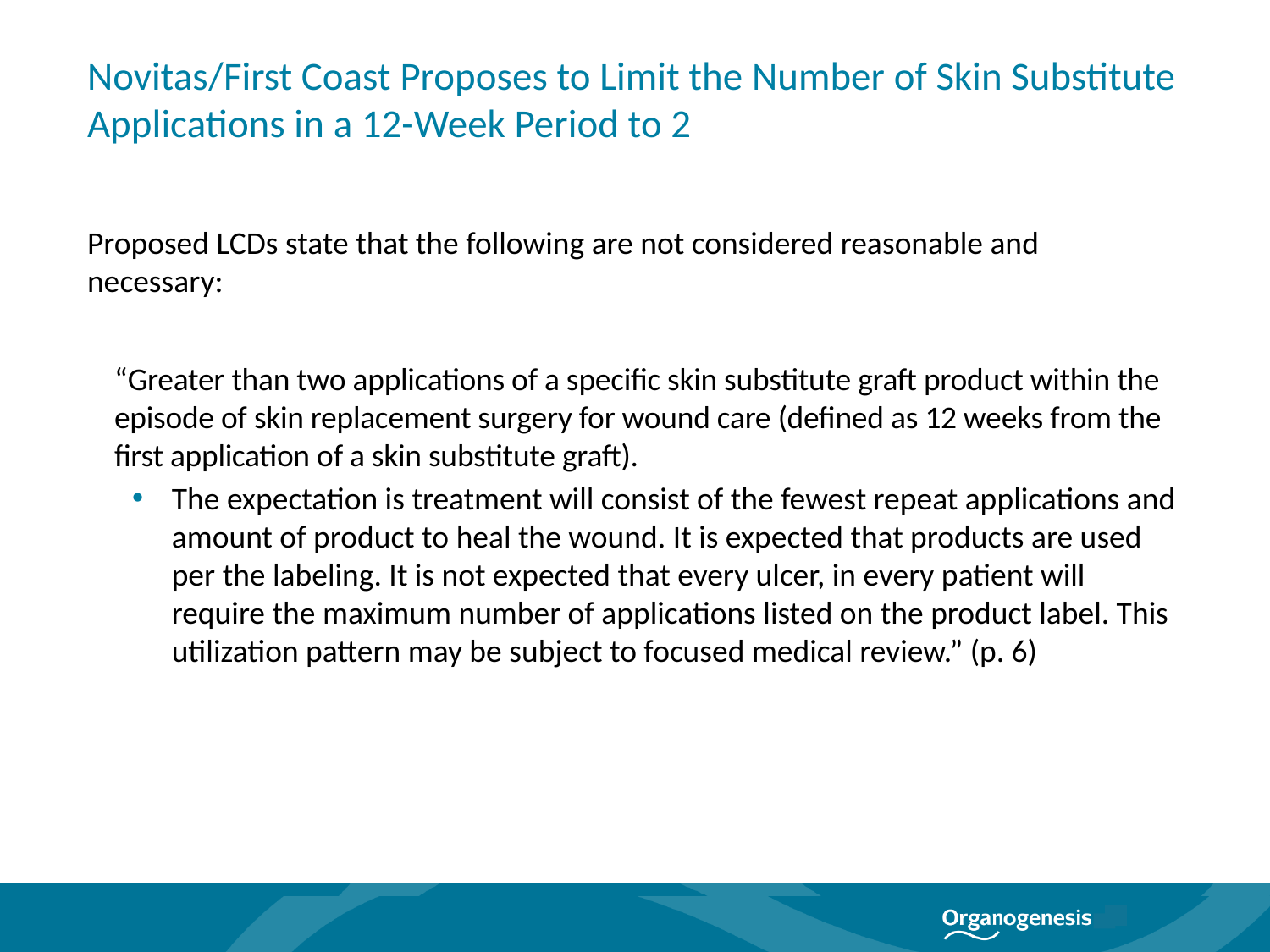

# Novitas/First Coast Proposes to Limit the Number of Skin Substitute Applications in a 12-Week Period to 2
Proposed LCDs state that the following are not considered reasonable and necessary:

“Greater than two applications of a specific skin substitute graft product within the episode of skin replacement surgery for wound care (defined as 12 weeks from the first application of a skin substitute graft).
The expectation is treatment will consist of the fewest repeat applications and amount of product to heal the wound. It is expected that products are used per the labeling. It is not expected that every ulcer, in every patient will require the maximum number of applications listed on the product label. This utilization pattern may be subject to focused medical review.” (p. 6)